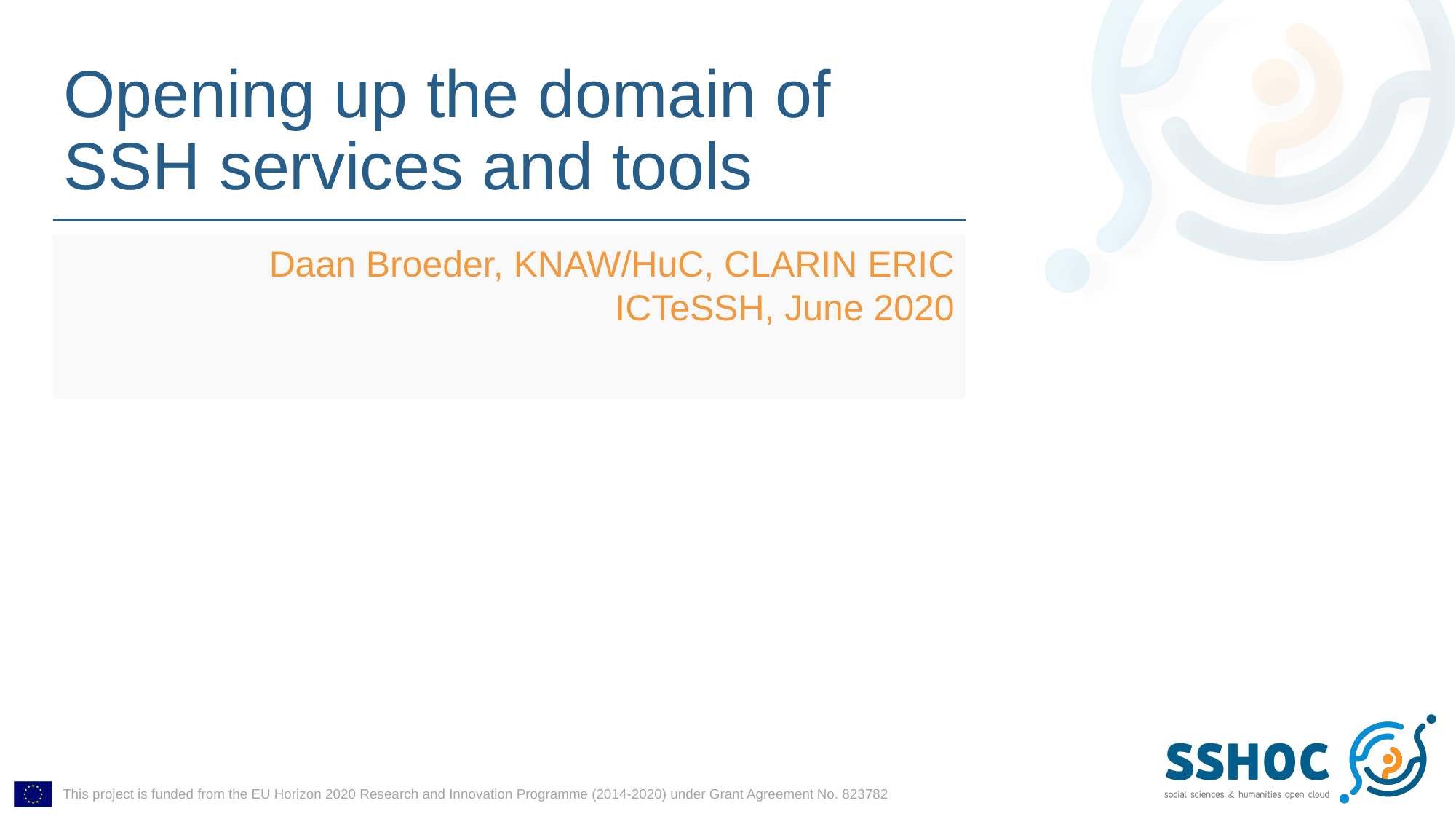

# Opening up the domain of  SSH services and tools
Daan Broeder, KNAW/HuC, CLARIN ERIC
ICTeSSH, June 2020